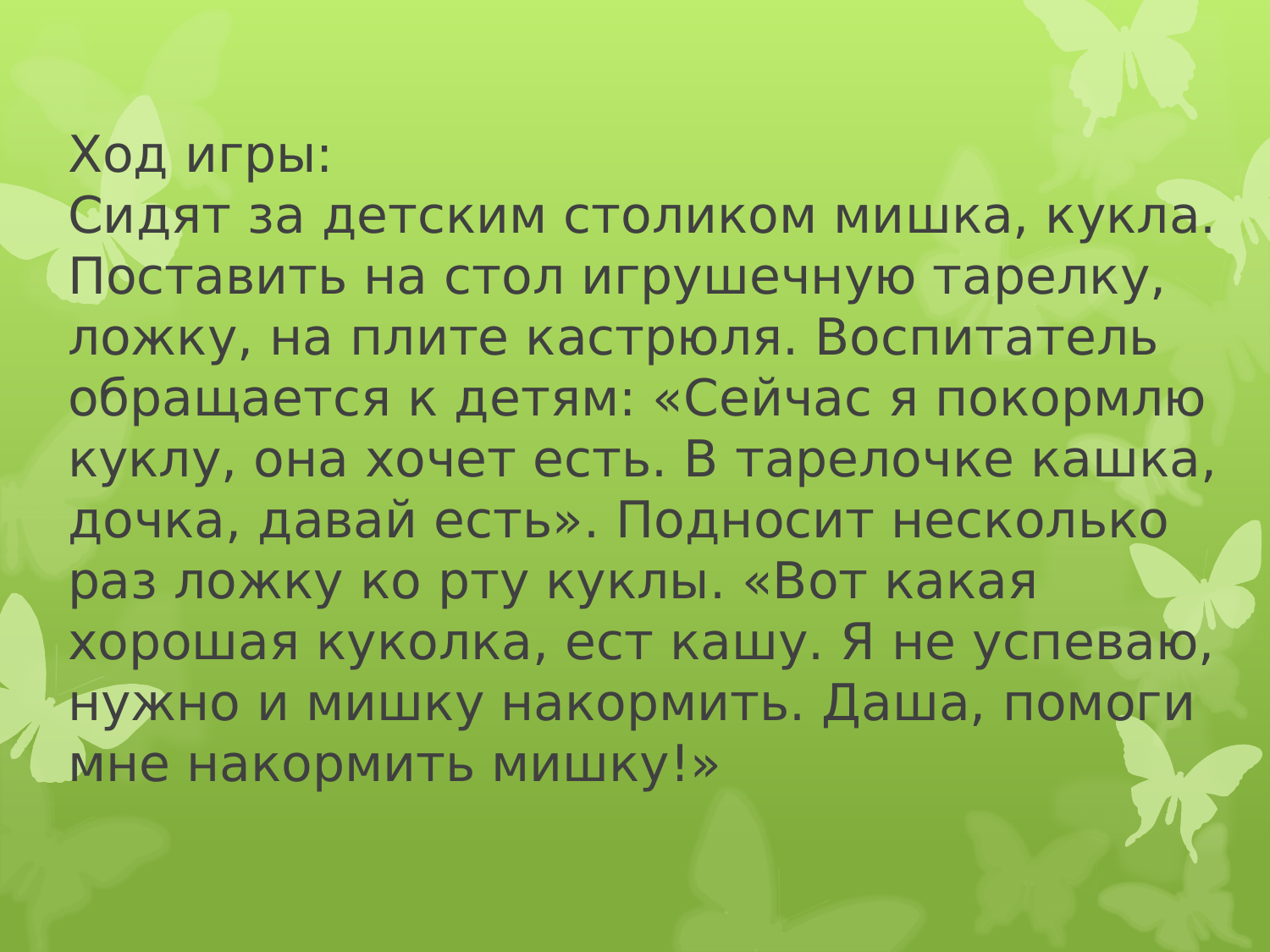

# Ход игры: Сидят за детским столиком мишка, кукла. Поставить на стол игрушечную тарелку, ложку, на плите кастрюля. Воспитатель обращается к детям: «Сейчас я покормлю куклу, она хочет есть. В тарелочке кашка, дочка, давай есть». Подносит несколько раз ложку ко рту куклы. «Вот какая хорошая куколка, ест кашу. Я не успеваю, нужно и мишку накормить. Даша, помоги мне накормить мишку!»